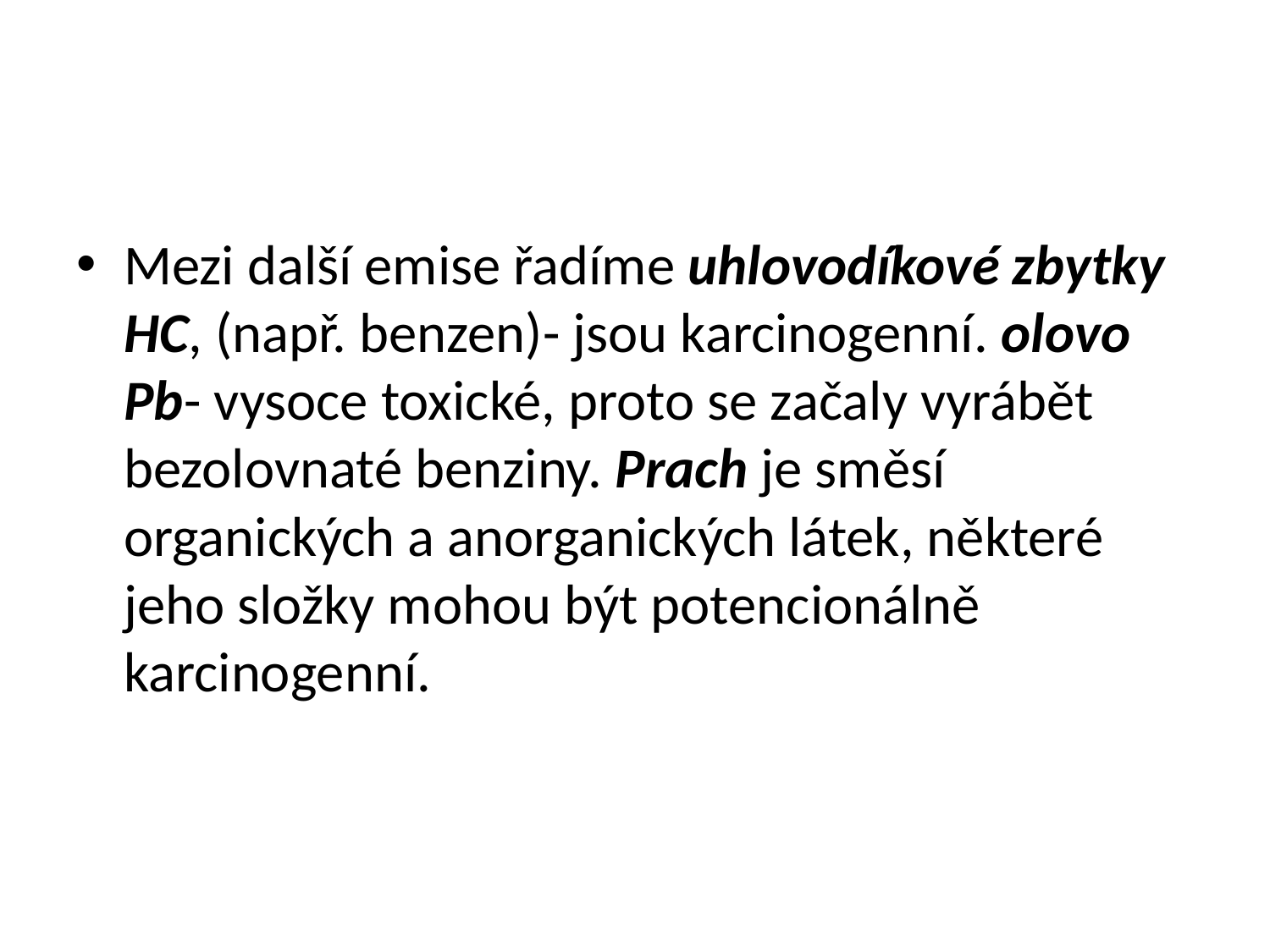

#
Mezi další emise řadíme uhlovodíkové zbytky HC, (např. benzen)- jsou karcinogenní. olovo Pb- vysoce toxické, proto se začaly vyrábět bezolovnaté benziny. Prach je směsí organických a anorganických látek, některé jeho složky mohou být potencionálně karcinogenní.